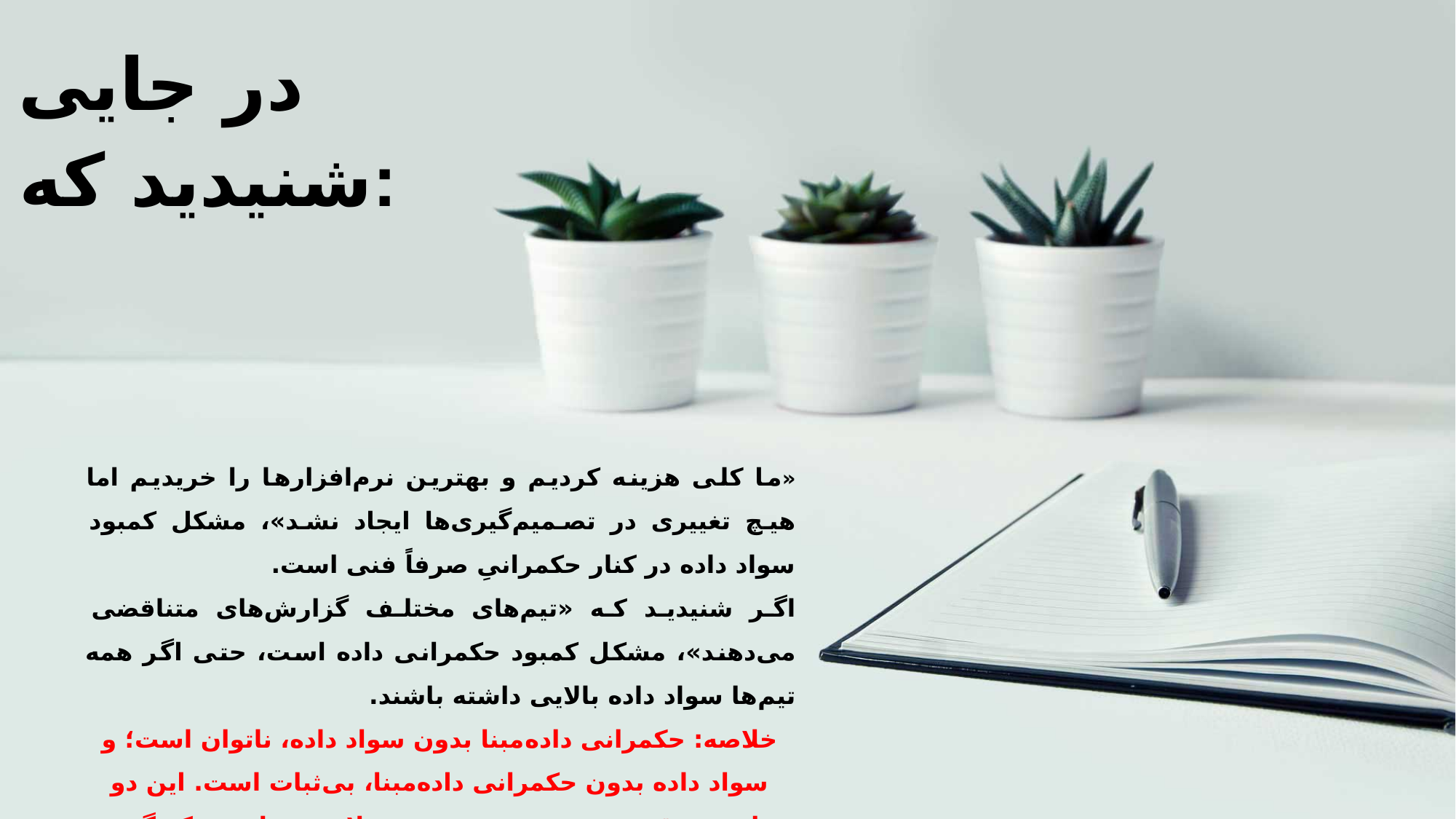

در جایی شنیدید که:

«ما کلی هزینه کردیم و بهترین نرم‌افزارها را خریدیم اما هیچ تغییری در تصمیم‌گیری‌ها ایجاد نشد»، مشکل کمبود سواد داده در کنار حکمرانیِ صرفاً فنی است.
اگر شنیدید که «تیم‌های مختلف گزارش‌های متناقضی می‌دهند»، مشکل کمبود حکمرانی داده است، حتی اگر همه تیم‌ها سواد داده بالایی داشته باشند.
خلاصه: حکمرانی داده‌مبنا بدون سواد داده، ناتوان است؛ و سواد داده بدون حکمرانی داده‌مبنا، بی‌ثبات است. این دو برای موفقیت هر سیستم مدیریتی، لازم و ملزوم یکدیگرند.